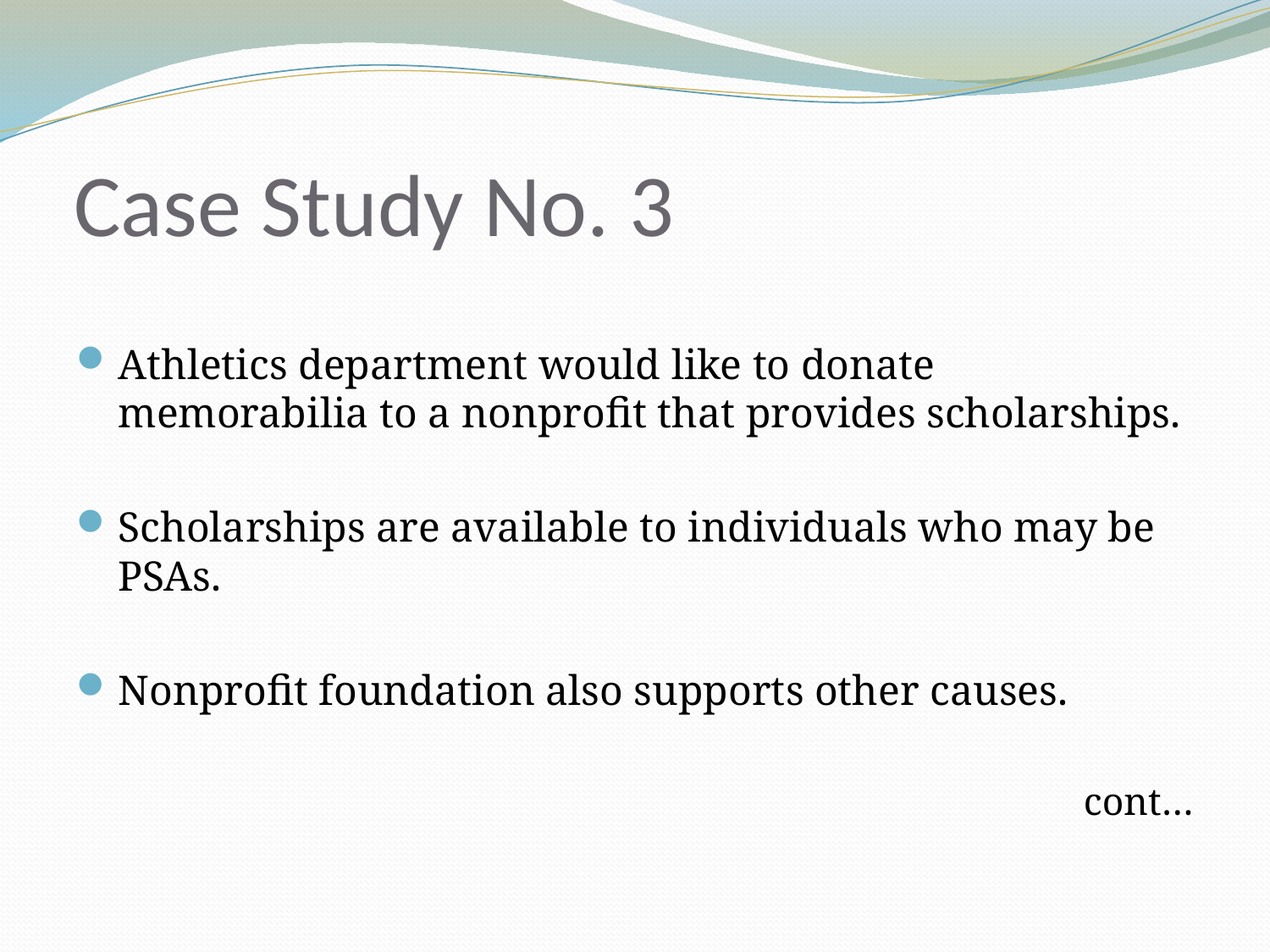

# Case Study No. 3

Athletics department would like to donate memorabilia to a nonprofit that provides scholarships.

Scholarships are available to individuals who may be PSAs.

Nonprofit foundation also supports other causes.

cont…